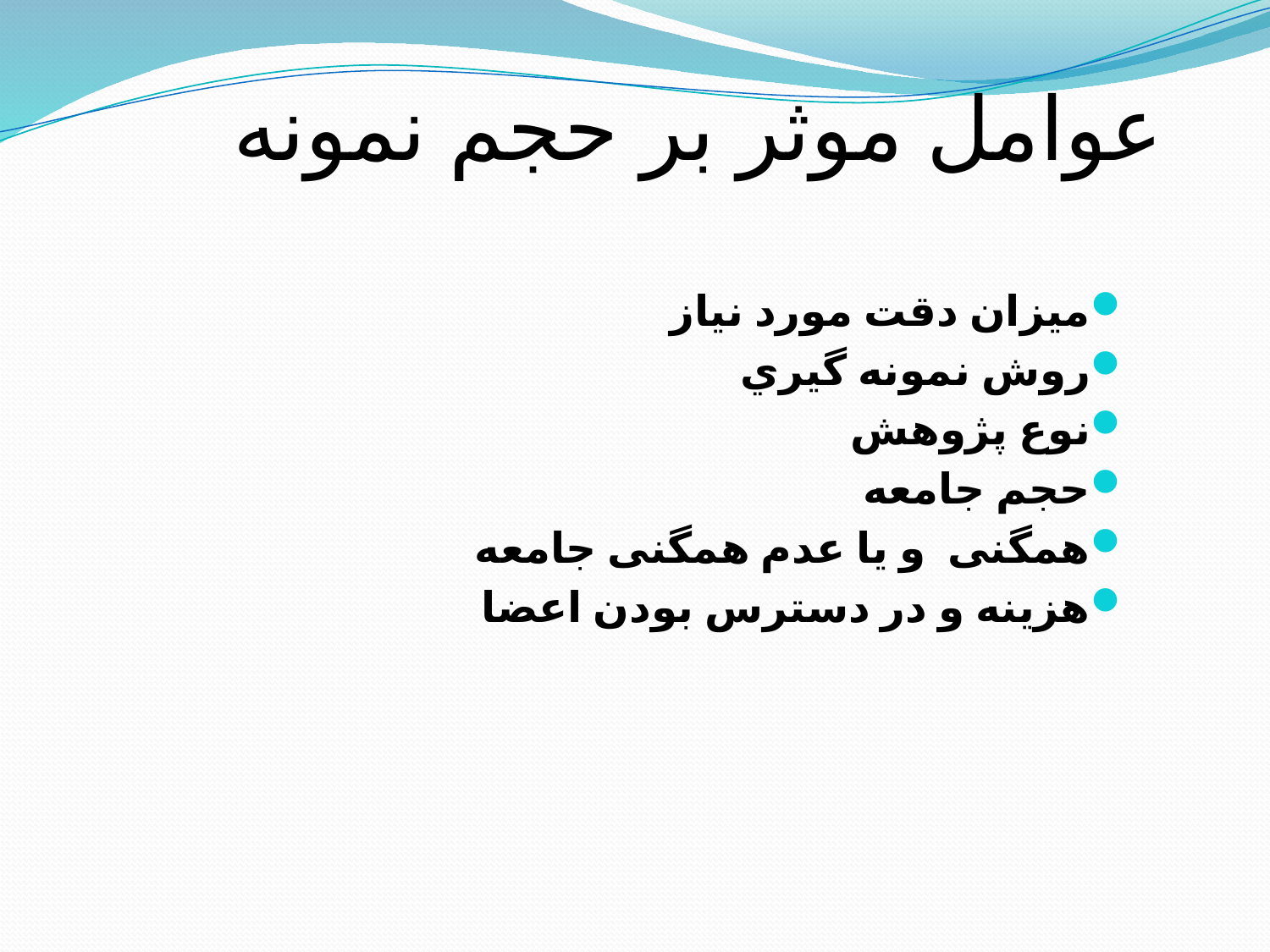

عوامل موثر بر حجم نمونه
ميزان دقت مورد نياز
روش نمونه گيري
نوع پژوهش
حجم جامعه
همگنی  و یا عدم همگنی جامعه
هزينه و در دسترس بودن اعضا